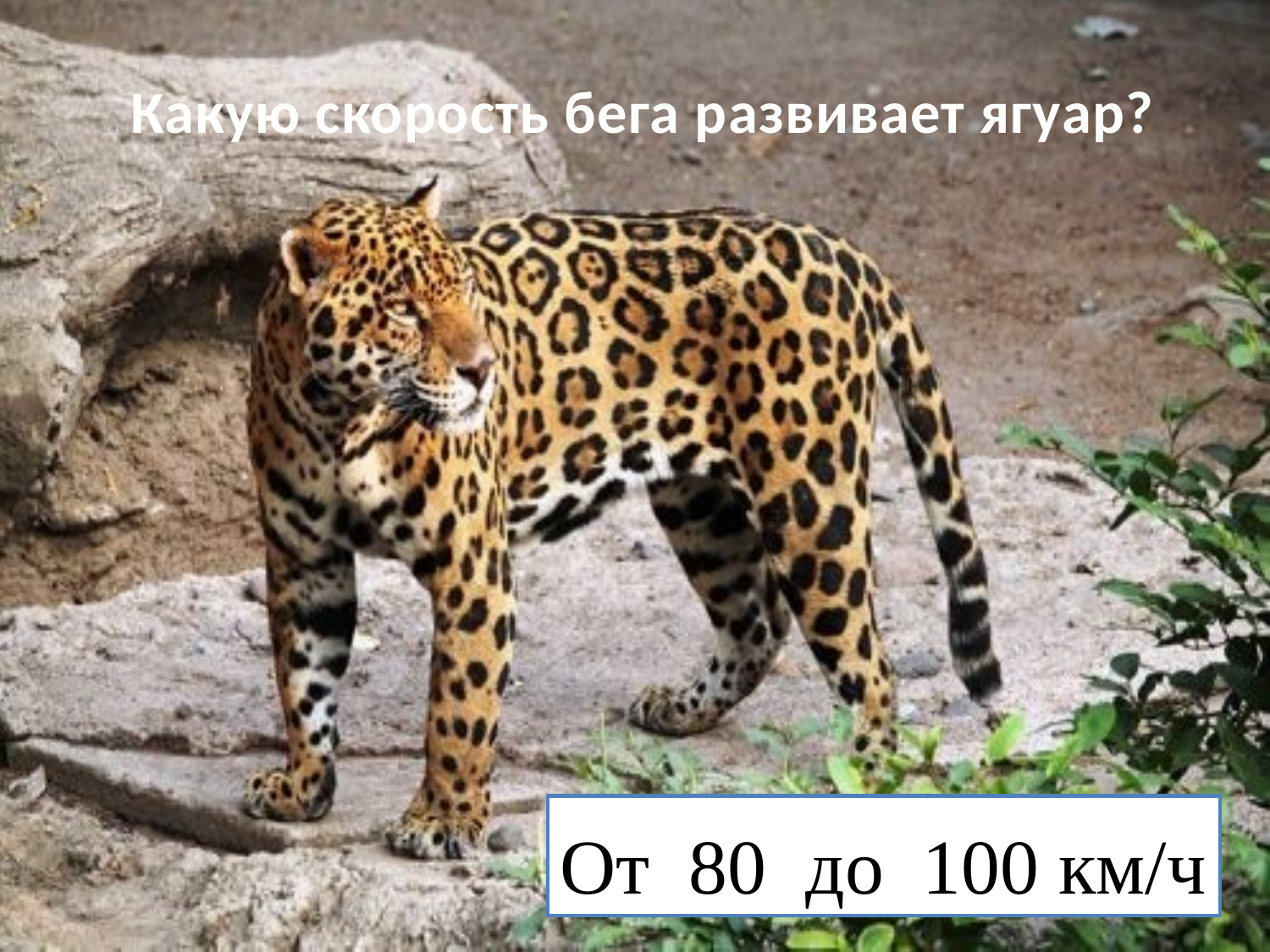

# Какую скорость бега развивает ягуар?
От  80  до  100 км/ч